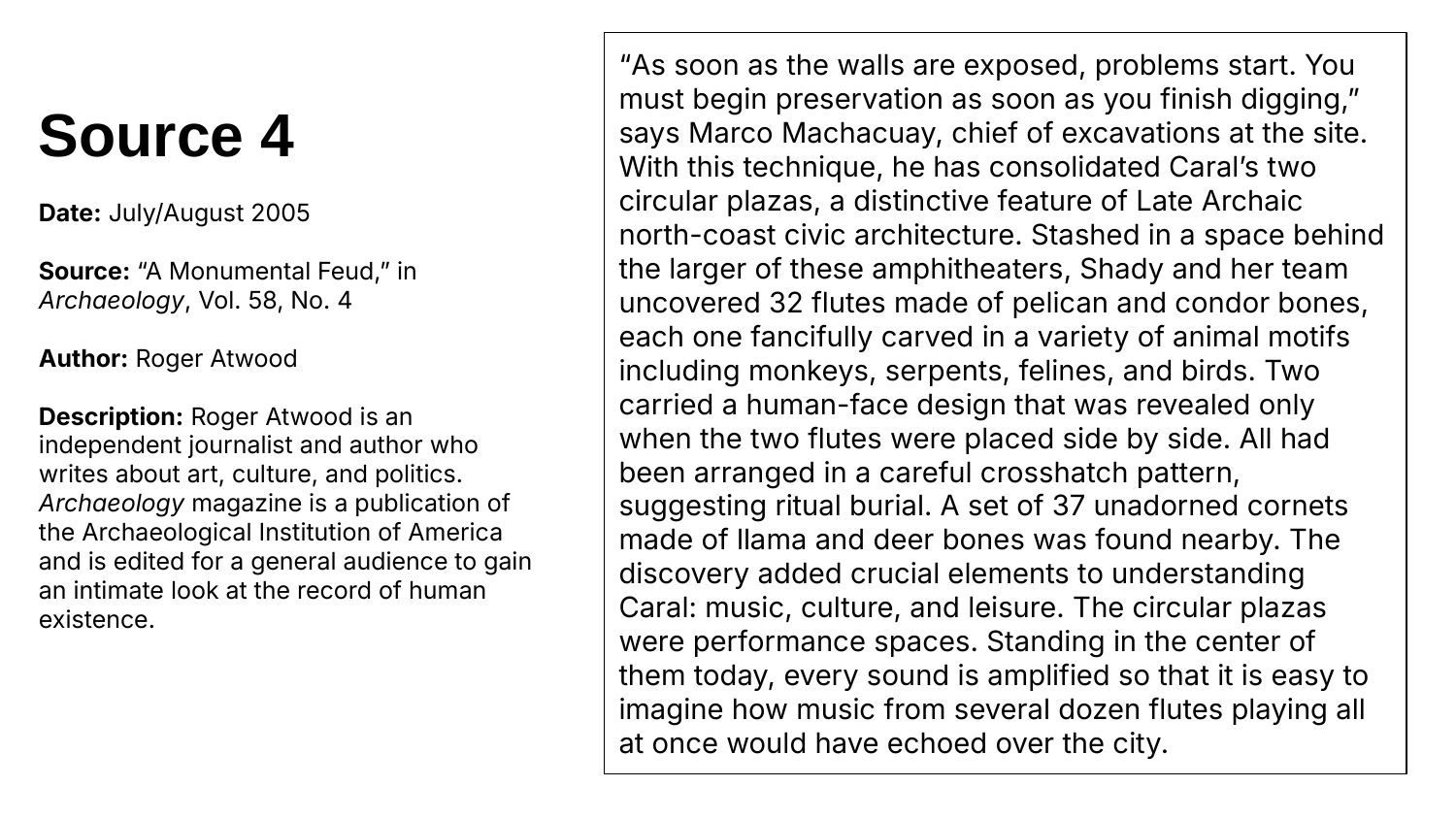

“As soon as the walls are exposed, problems start. You must begin preservation as soon as you finish digging,” says Marco Machacuay, chief of excavations at the site. With this technique, he has consolidated Caral’s two circular plazas, a distinctive feature of Late Archaic north-coast civic architecture. Stashed in a space behind the larger of these amphitheaters, Shady and her team uncovered 32 flutes made of pelican and condor bones, each one fancifully carved in a variety of animal motifs including monkeys, serpents, felines, and birds. Two carried a human-face design that was revealed only when the two flutes were placed side by side. All had been arranged in a careful crosshatch pattern, suggesting ritual burial. A set of 37 unadorned cornets made of llama and deer bones was found nearby. The discovery added crucial elements to understanding Caral: music, culture, and leisure. The circular plazas were performance spaces. Standing in the center of them today, every sound is amplified so that it is easy to imagine how music from several dozen flutes playing all at once would have echoed over the city.
Source 4

Date: July/August 2005

Source: “A Monumental Feud,” in Archaeology, Vol. 58, No. 4

Author: Roger Atwood

Description: Roger Atwood is an independent journalist and author who writes about art, culture, and politics. Archaeology magazine is a publication of the Archaeological Institution of America and is edited for a general audience to gain an intimate look at the record of human existence.